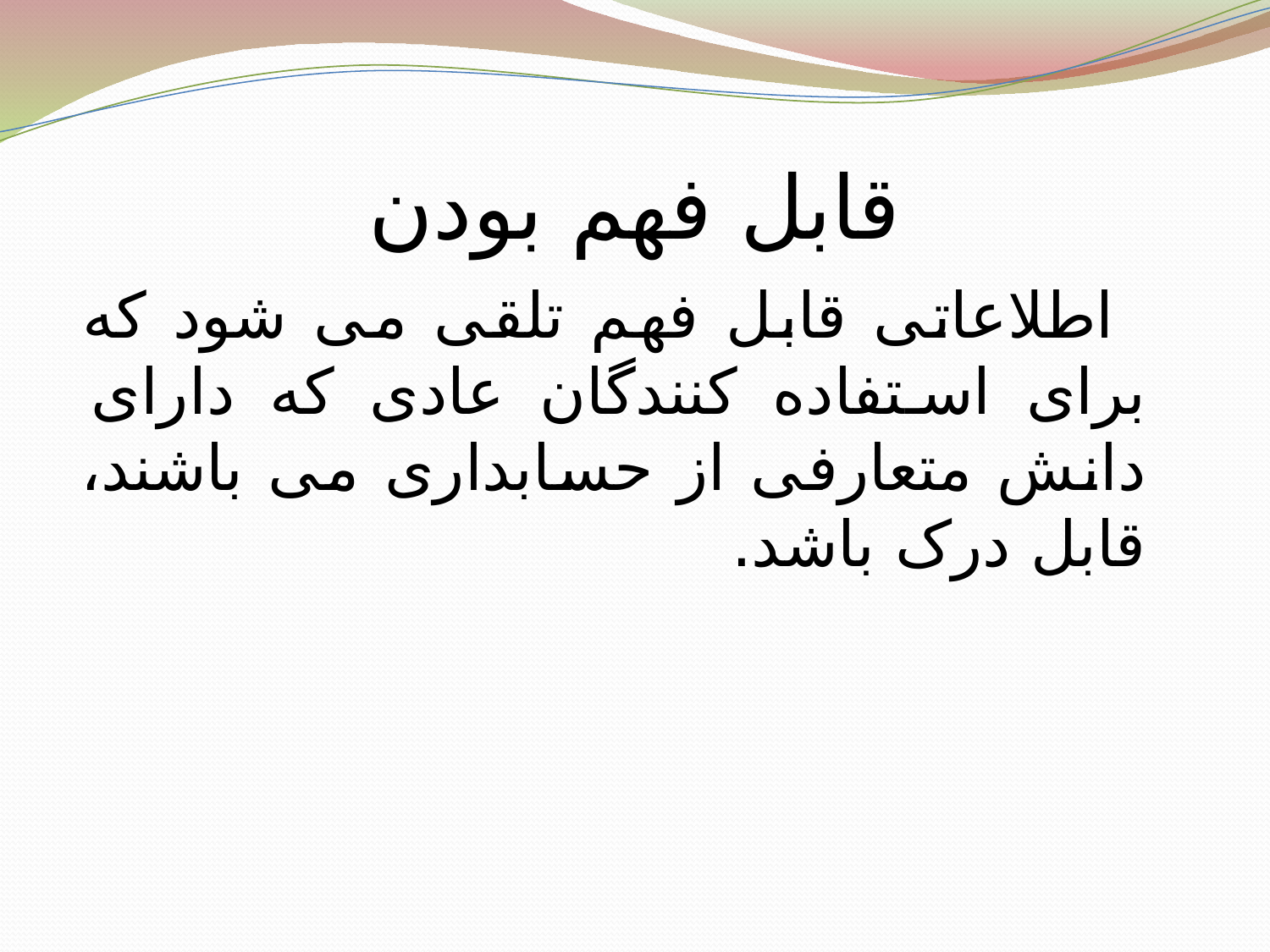

# قابل فهم بودن
   اطلاعاتی قابل فهم تلقی می شود که برای استفاده کنندگان عادی که دارای دانش متعارفی از حسابداری می باشند، قابل درک باشد.